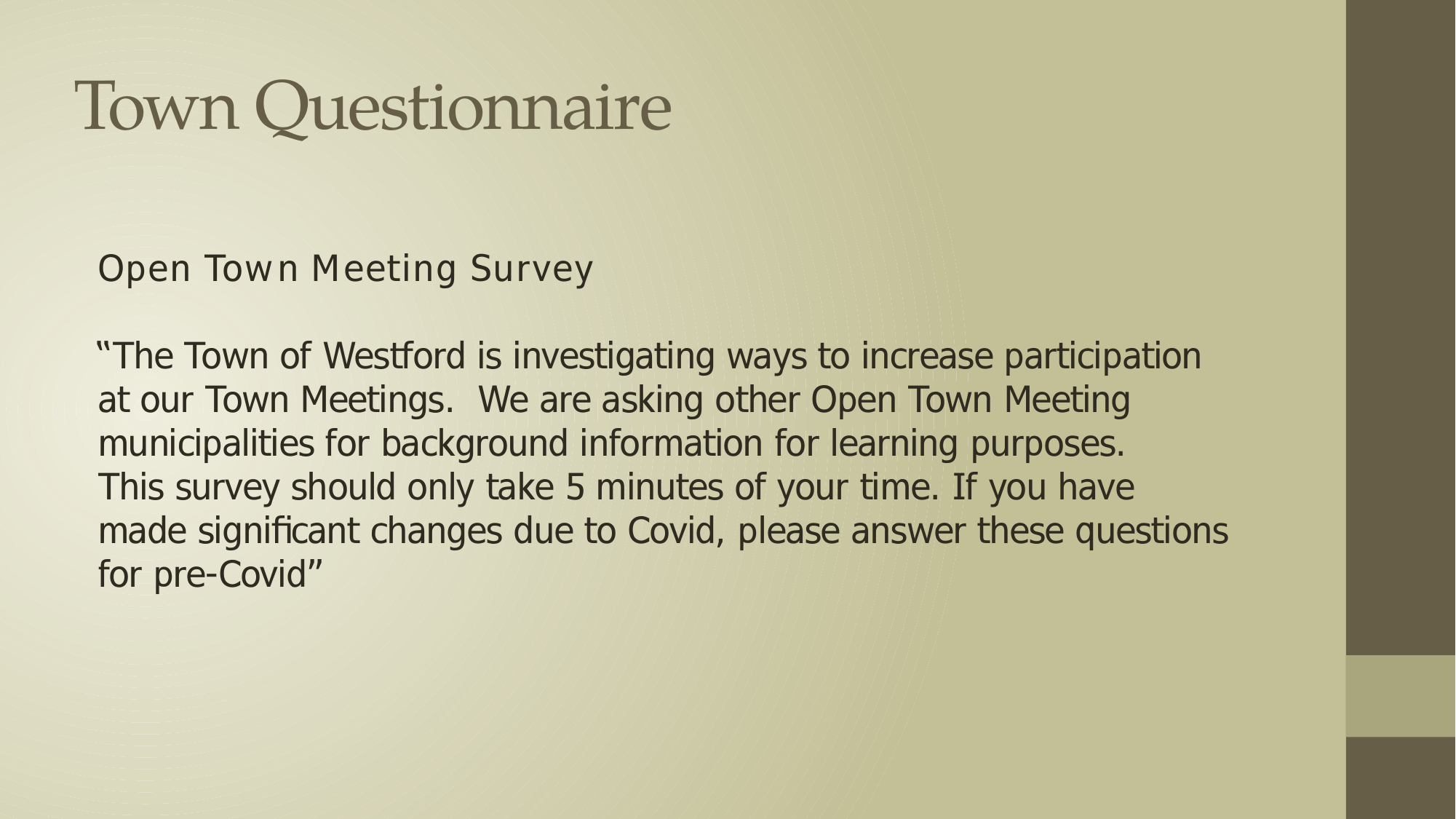

# Town Questionnaire

Open Town Meeting Survey

“The Town of Westford is investigating ways to increase participation
at our Town Meetings.  We are asking other Open Town Meeting
municipalities for background information for learning purposes.
This survey should only take 5 minutes of your time. If you have
made significant changes due to Covid, please answer these questions
for pre-Covid”